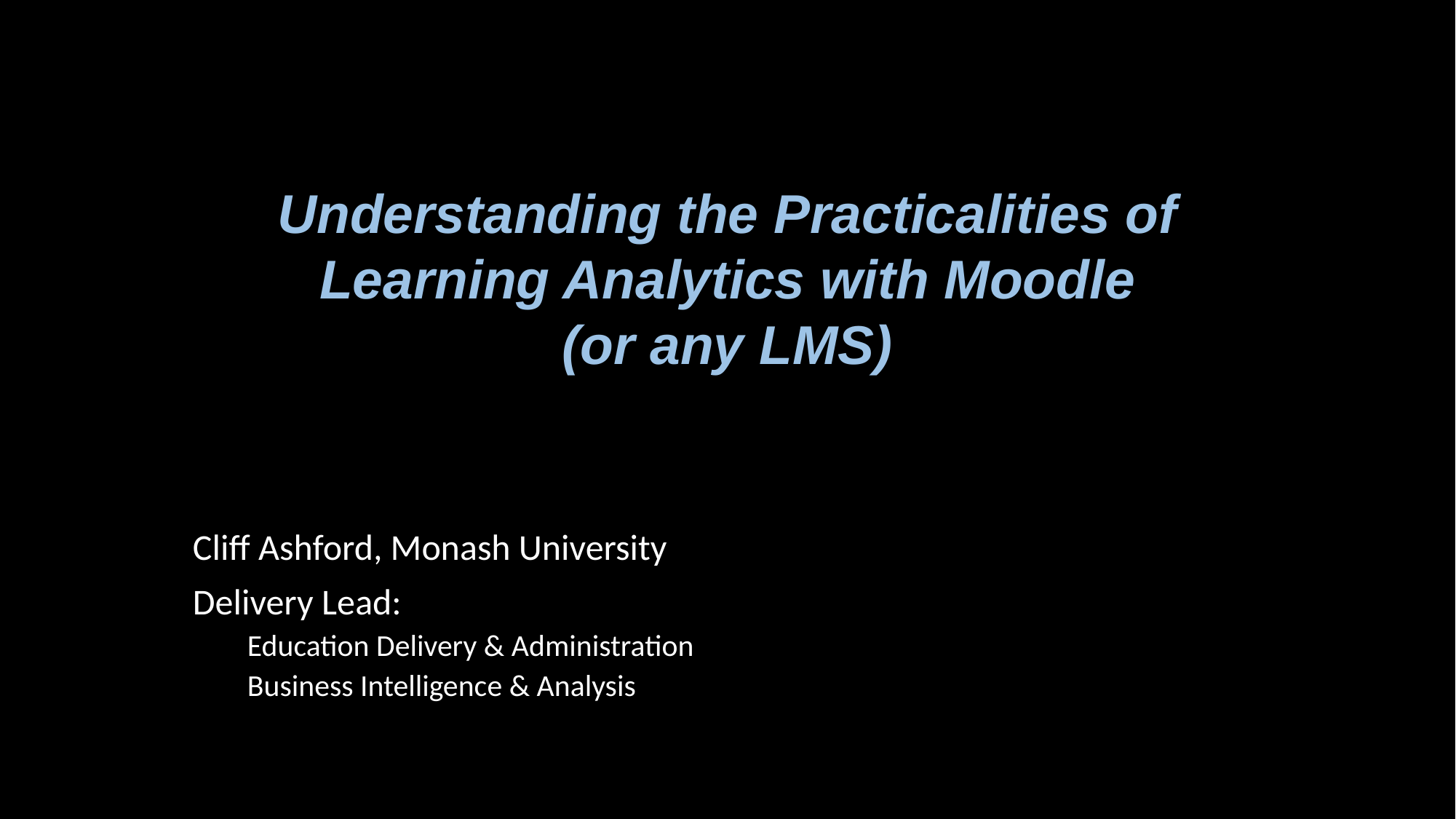

# Understanding the Practicalities of Learning Analytics with Moodle (or any LMS)
Cliff Ashford, Monash University
Delivery Lead:
Education Delivery & Administration
Business Intelligence & Analysis